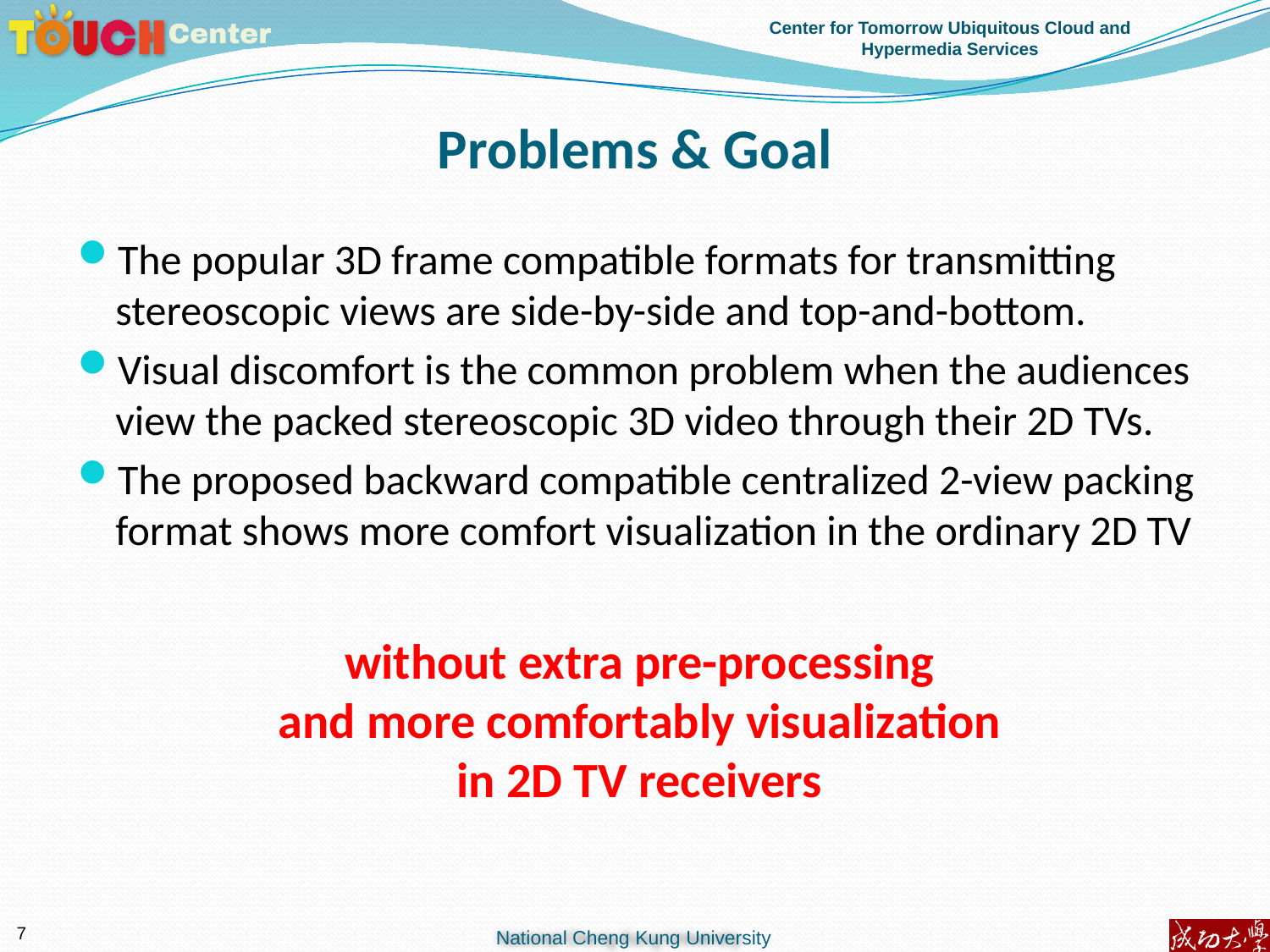

# Problems & Goal
The popular 3D frame compatible formats for transmitting stereoscopic views are side-by-side and top-and-bottom.
Visual discomfort is the common problem when the audiences view the packed stereoscopic 3D video through their 2D TVs.
The proposed backward compatible centralized 2-view packing format shows more comfort visualization in the ordinary 2D TV
without extra pre-processing
and more comfortably visualization
in 2D TV receivers